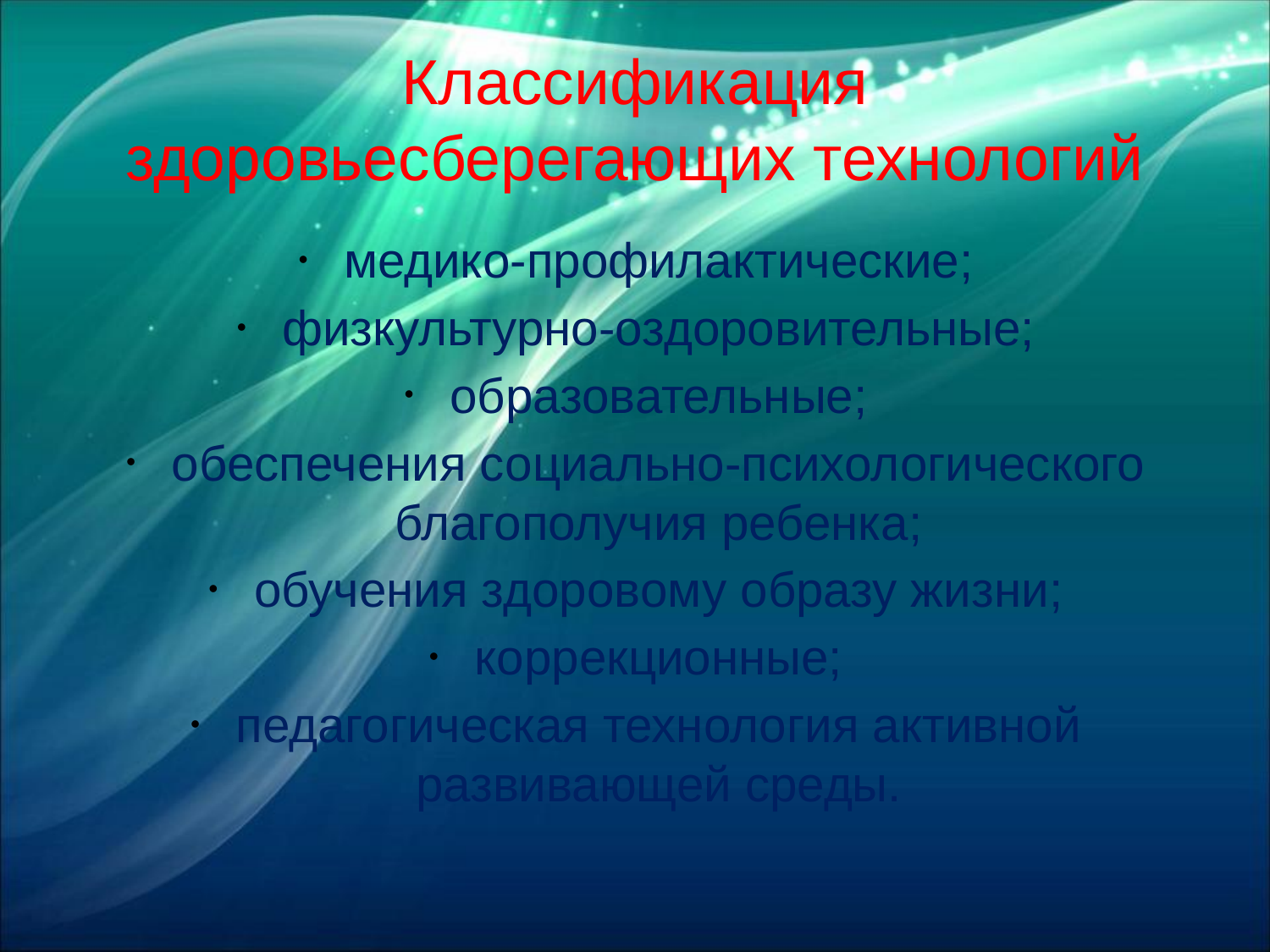

# Классификация здоровьесберегающих технологий
медико-профилактические;
физкультурно-оздоровительные;
образовательные;
обеспечения социально-психологического благополучия ребенка;
обучения здоровому образу жизни;
коррекционные;
педагогическая технология активной развивающей среды.